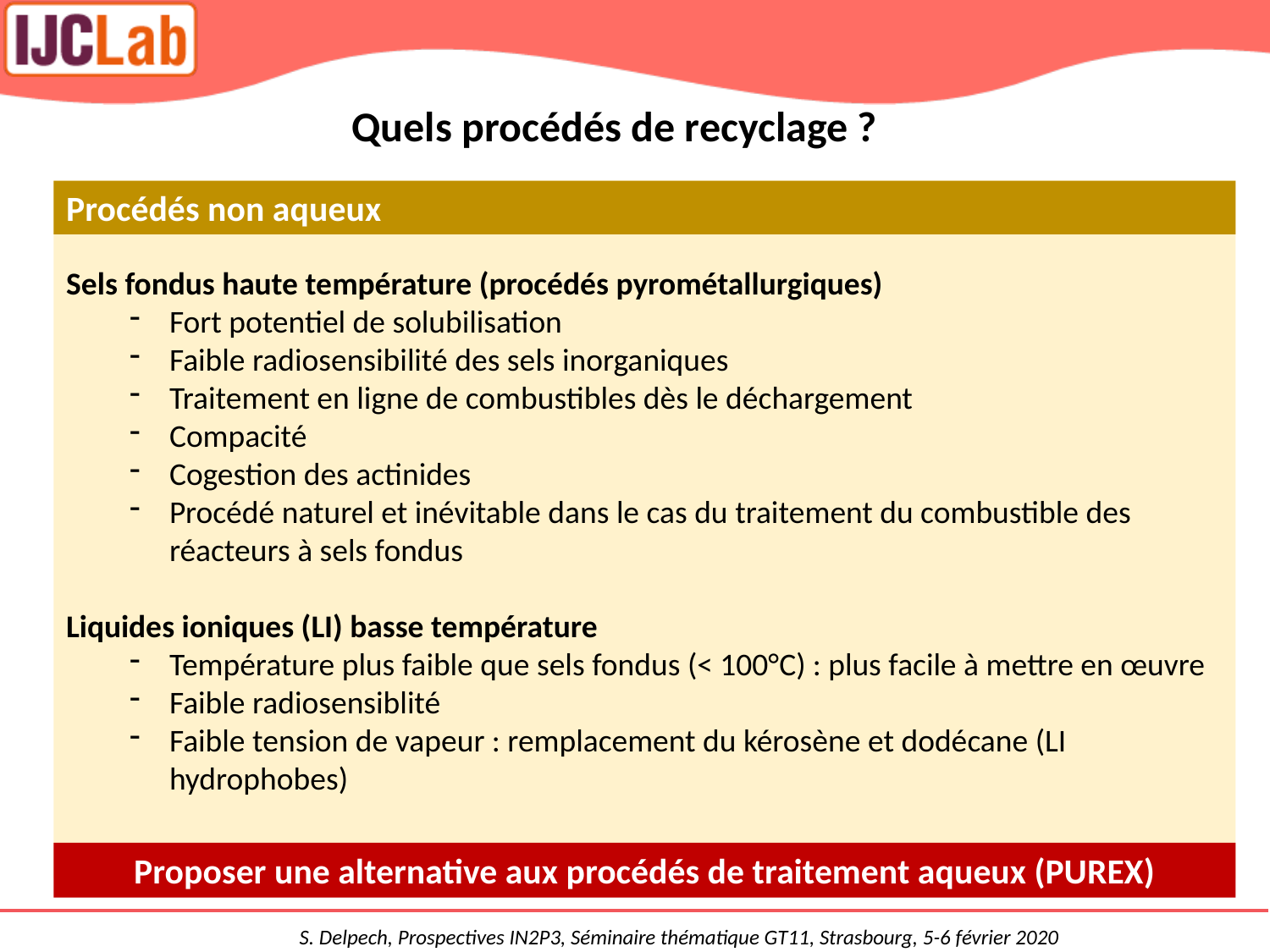

Quels procédés de recyclage ?
Procédés non aqueux

Sels fondus haute température (procédés pyrométallurgiques)
Fort potentiel de solubilisation
Faible radiosensibilité des sels inorganiques
Traitement en ligne de combustibles dès le déchargement
Compacité
Cogestion des actinides
Procédé naturel et inévitable dans le cas du traitement du combustible des réacteurs à sels fondus

Liquides ioniques (LI) basse température
Température plus faible que sels fondus (< 100°C) : plus facile à mettre en œuvre
Faible radiosensiblité
Faible tension de vapeur : remplacement du kérosène et dodécane (LI hydrophobes)

Procédés non aqueux
Proposer une alternative aux procédés de traitement aqueux (PUREX)